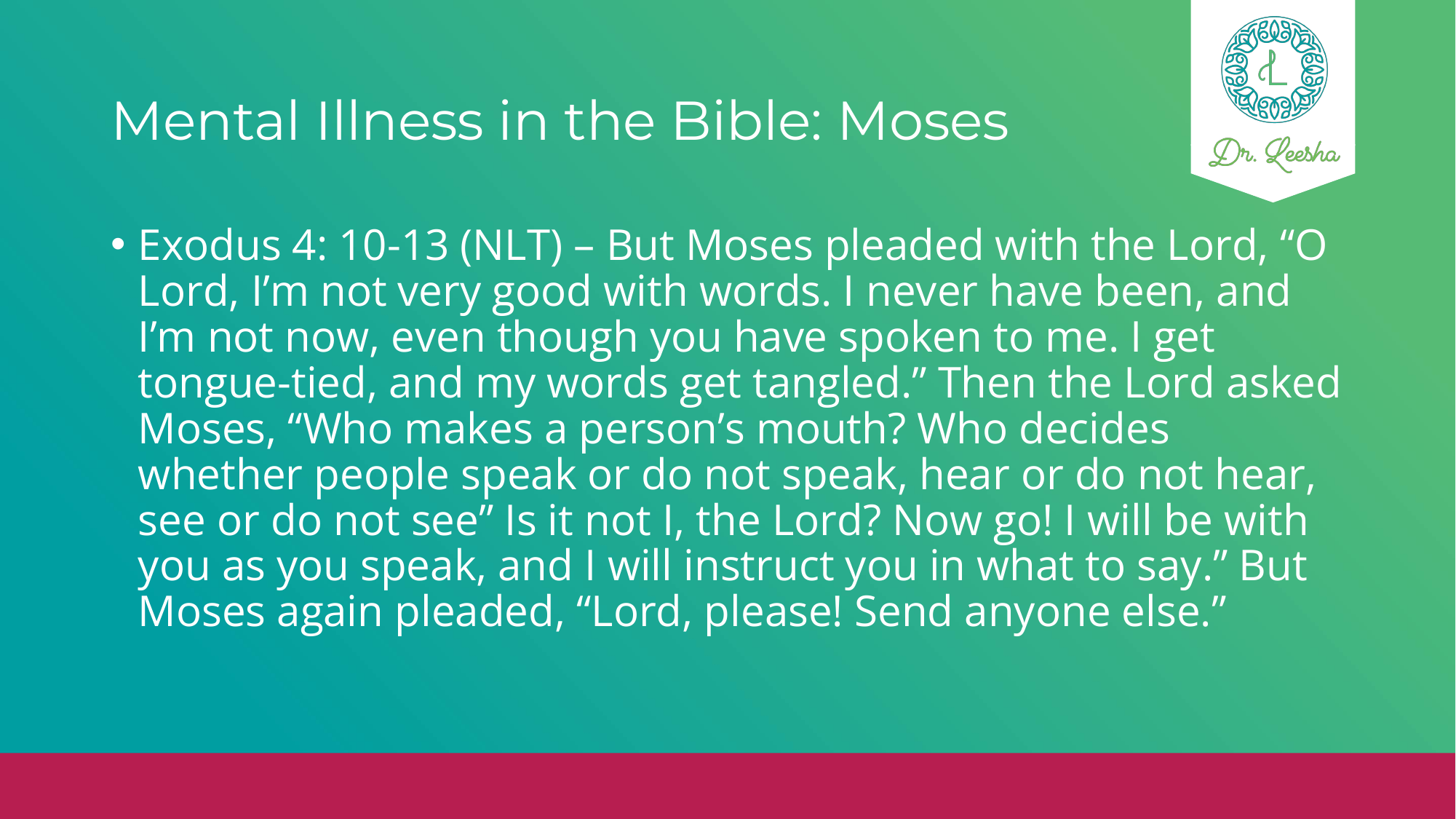

# Mental Illness in the Bible: Moses
Exodus 4: 10-13 (NLT) – But Moses pleaded with the Lord, “O Lord, I’m not very good with words. I never have been, and I’m not now, even though you have spoken to me. I get tongue-tied, and my words get tangled.” Then the Lord asked Moses, “Who makes a person’s mouth? Who decides whether people speak or do not speak, hear or do not hear, see or do not see” Is it not I, the Lord? Now go! I will be with you as you speak, and I will instruct you in what to say.” But Moses again pleaded, “Lord, please! Send anyone else.”